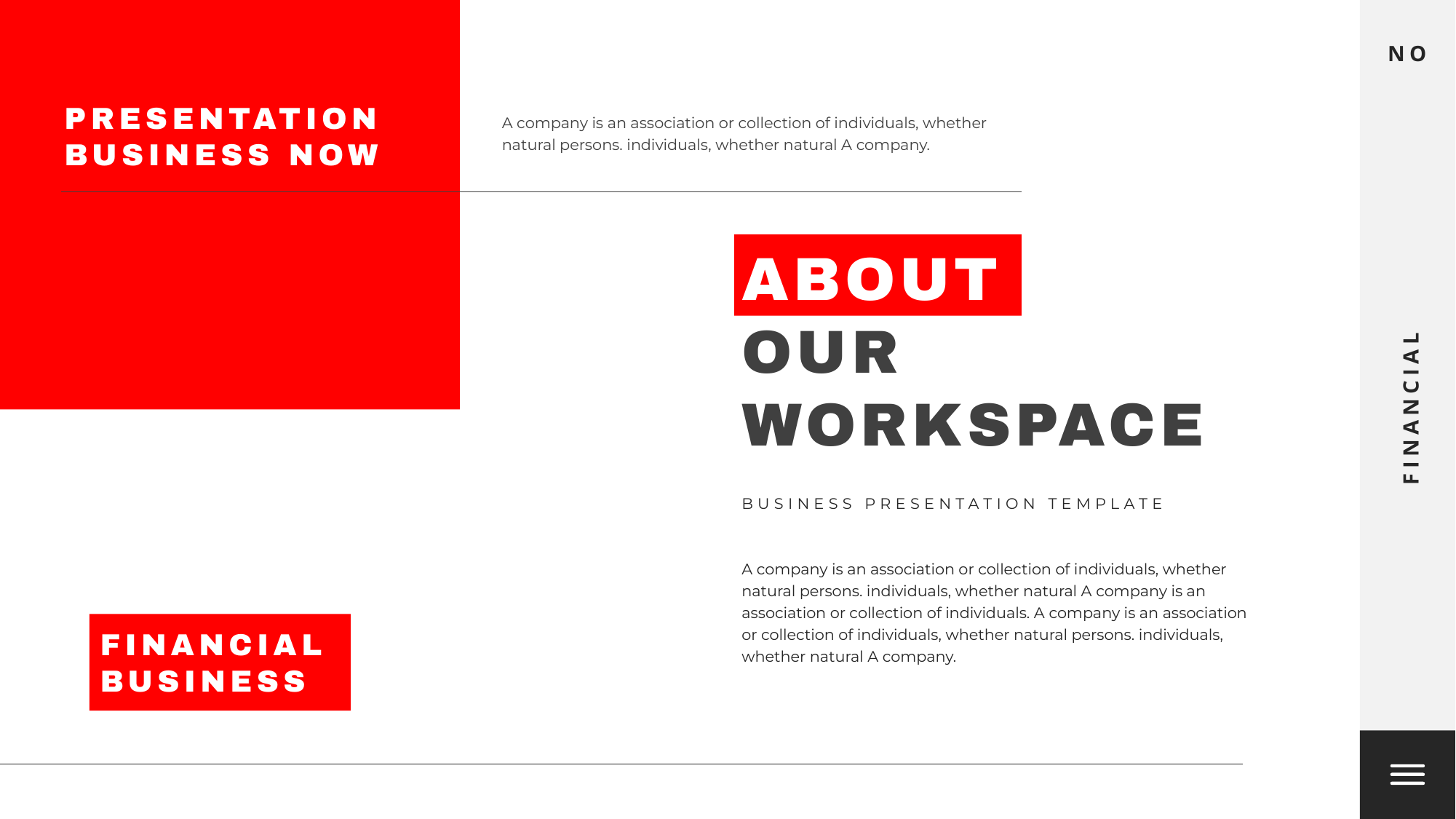

NO
FINANCIAL

PRESENTATION
BUSINESS NOW
A company is an association or collection of individuals, whether natural persons. individuals, whether natural A company.

ABOUT
OUR
WORKSPACE

BUSINESS PRESENTATION TEMPLATE
A company is an association or collection of individuals, whether natural persons. individuals, whether natural A company is an association or collection of individuals. A company is an association or collection of individuals, whether natural persons. individuals, whether natural A company.

FINANCIAL
BUSINESS